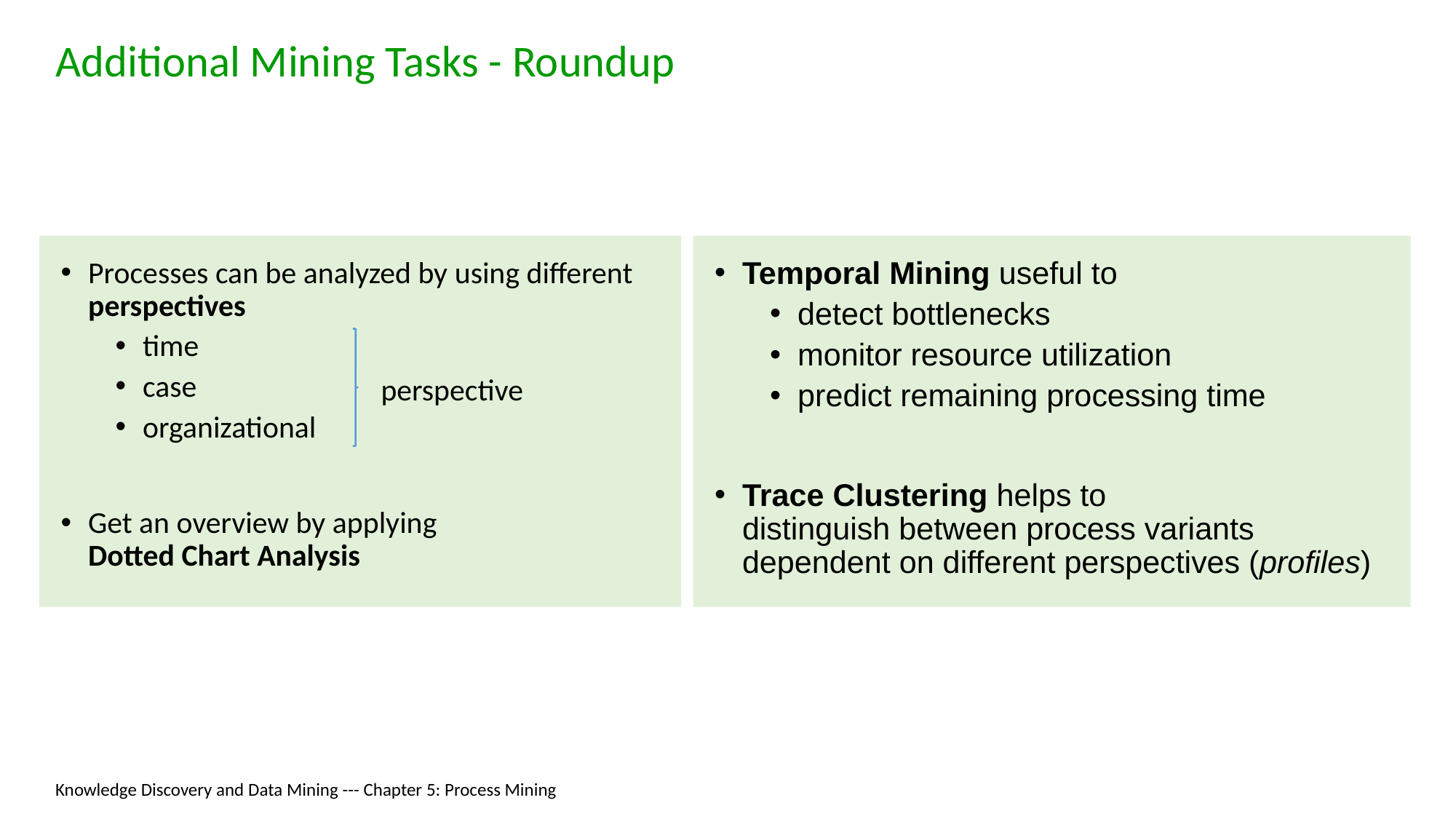

# Additional Mining Tasks - Roundup
Processes can be analyzed by using different perspectives
time
case
organizational

Get an overview by applying
Dotted Chart Analysis
Temporal Mining useful to
detect bottlenecks
monitor resource utilization
predict remaining processing time

Trace Clustering helps to
distinguish between process variants
dependent on different perspectives (profiles)

perspective
Knowledge Discovery and Data Mining --- Chapter 5: Process Mining
131